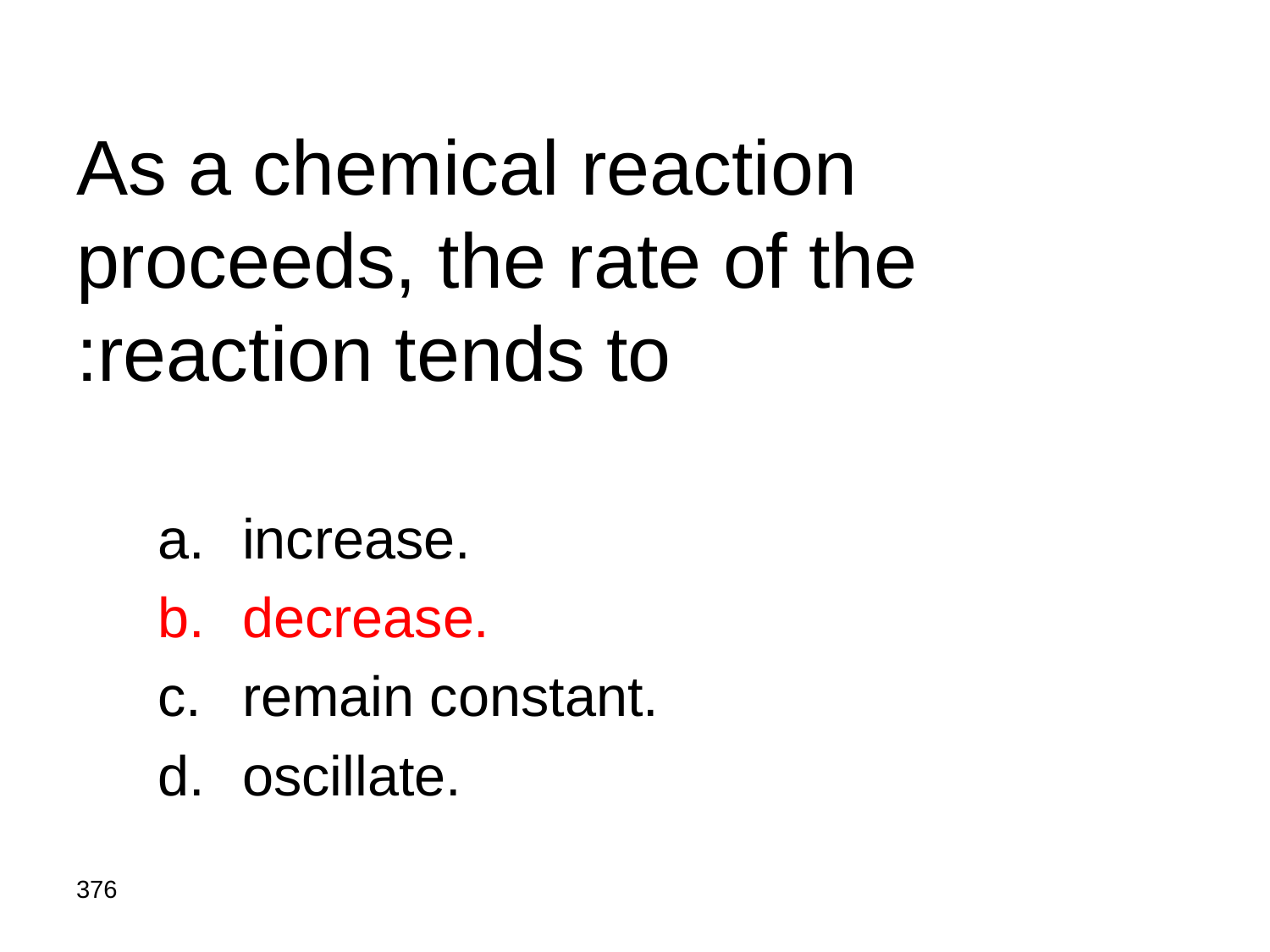

# As a chemical reaction proceeds, the rate of the reaction tends to:
increase.
decrease.
remain constant.
oscillate.
376